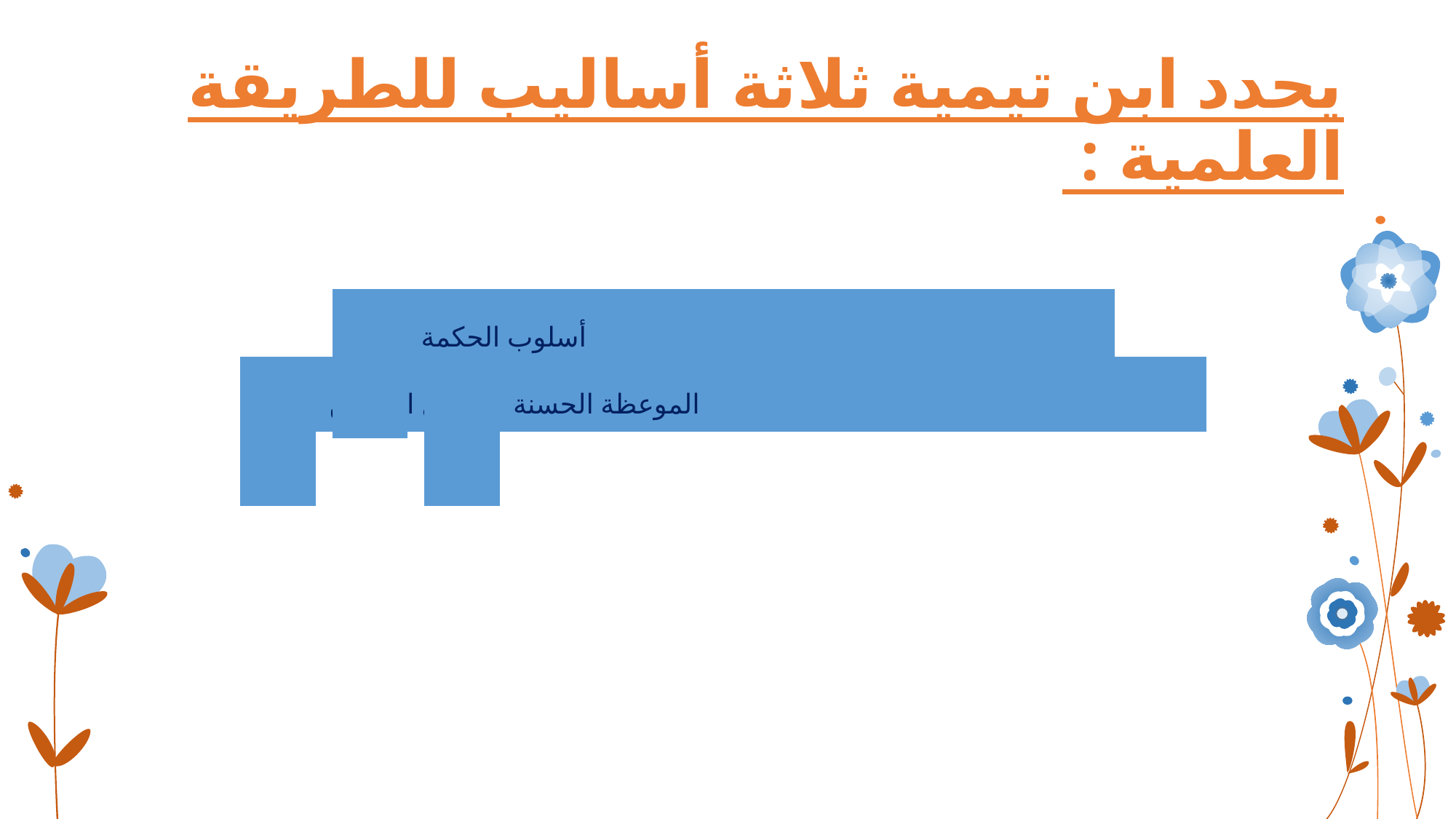

# يحدد ابن تيمية ثلاثة أساليب للطريقة العلمية :
الموعظة الحسنة
أسلوب الحكمة